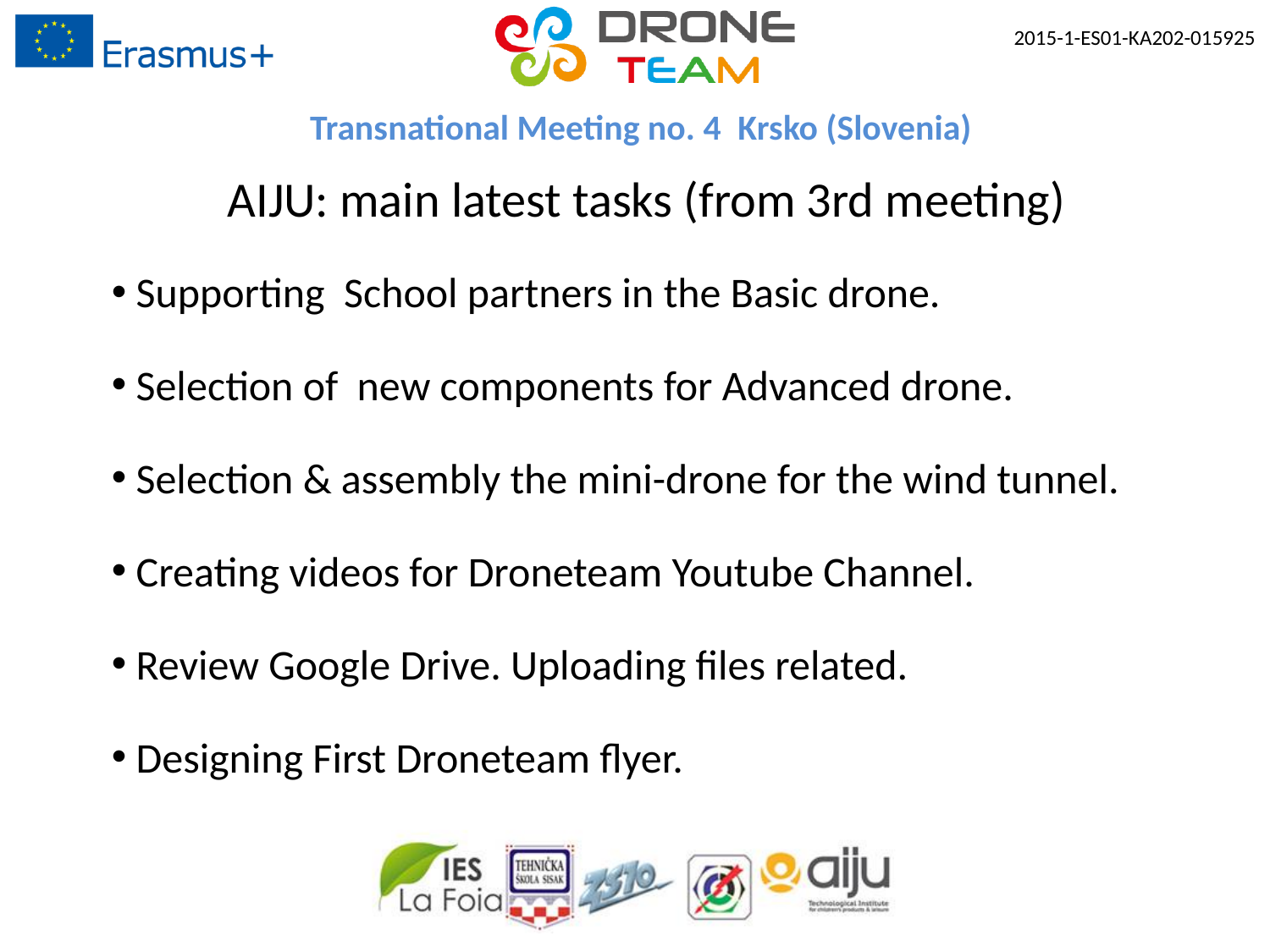

# Transnational Meeting no. 4  Krsko (Slovenia)
AIJU: main latest tasks (from 3rd meeting)
 Supporting  School partners in the Basic drone.
 Selection of  new components for Advanced drone.
 Selection & assembly the mini-drone for the wind tunnel.
 Creating videos for Droneteam Youtube Channel.
 Review Google Drive. Uploading files related.
 Designing First Droneteam flyer.